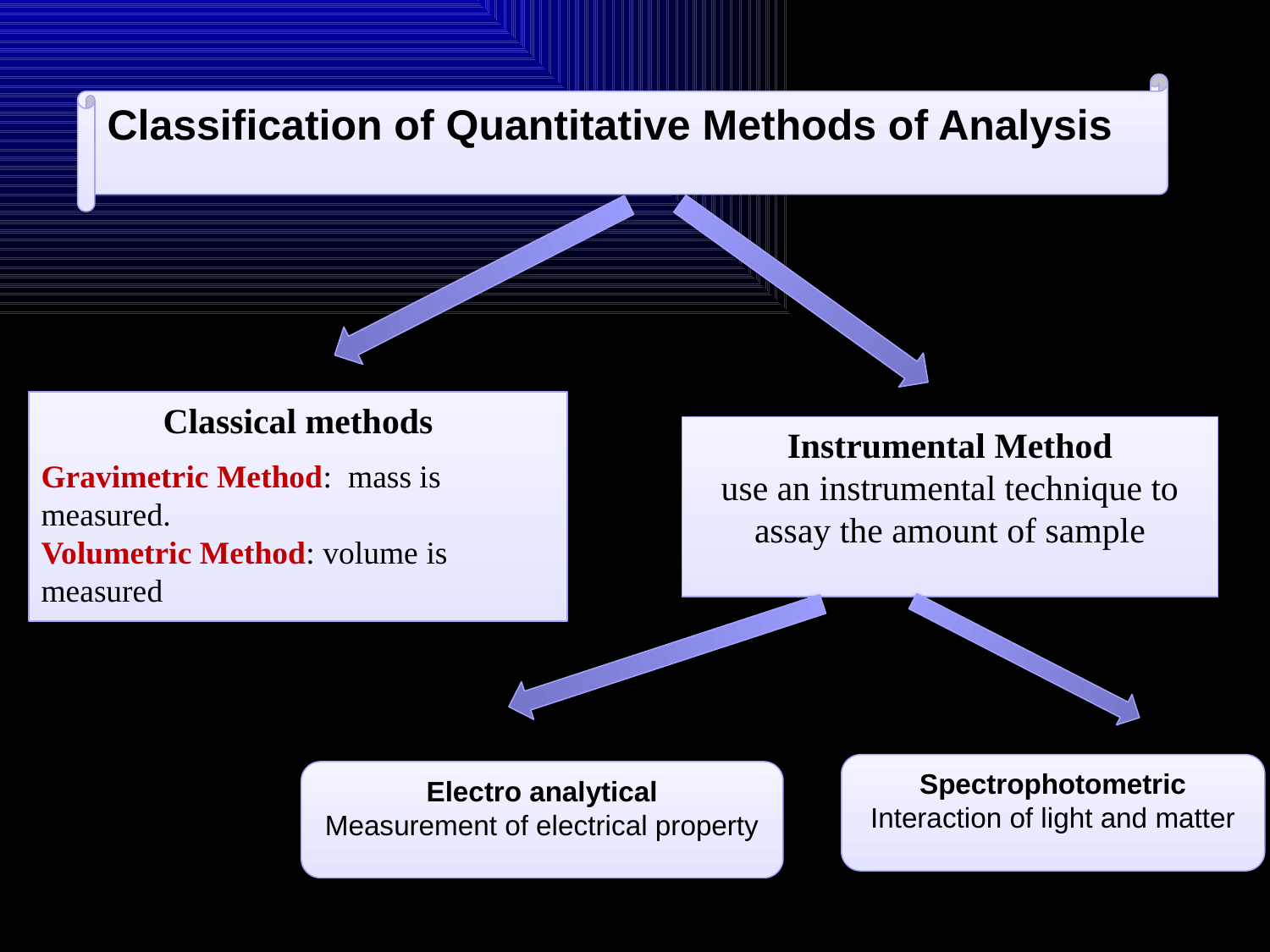

Classification of Quantitative Methods of Analysis

Classical methods
Gravimetric Method:  mass is measured.
Volumetric Method: volume is measured
Instrumental Method
use an instrumental technique to assay the amount of sample

Spectrophotometric
Interaction of light and matter
Electro analytical
Measurement of electrical property